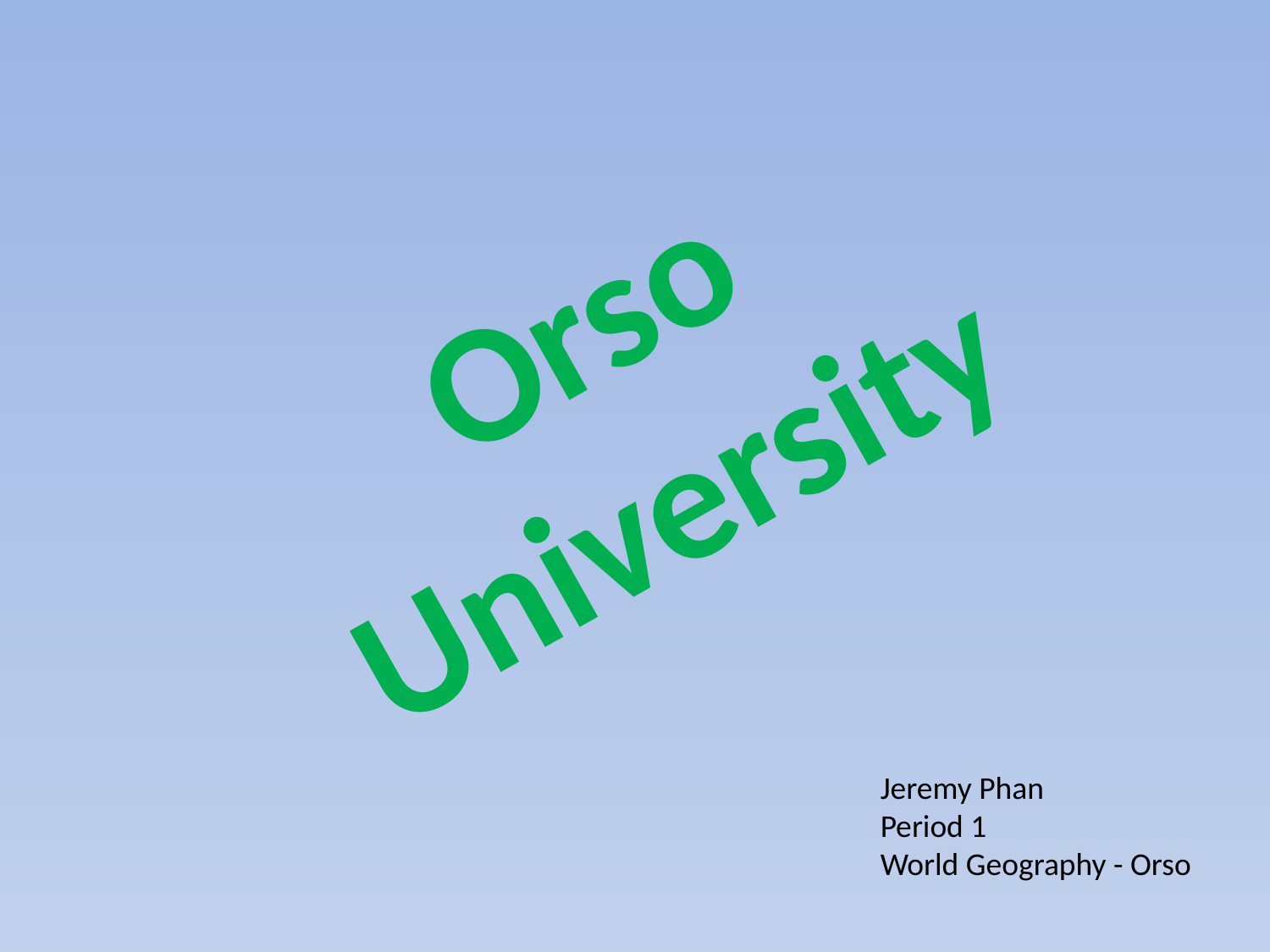

Orso University
Jeremy Phan
Period 1
World Geography - Orso